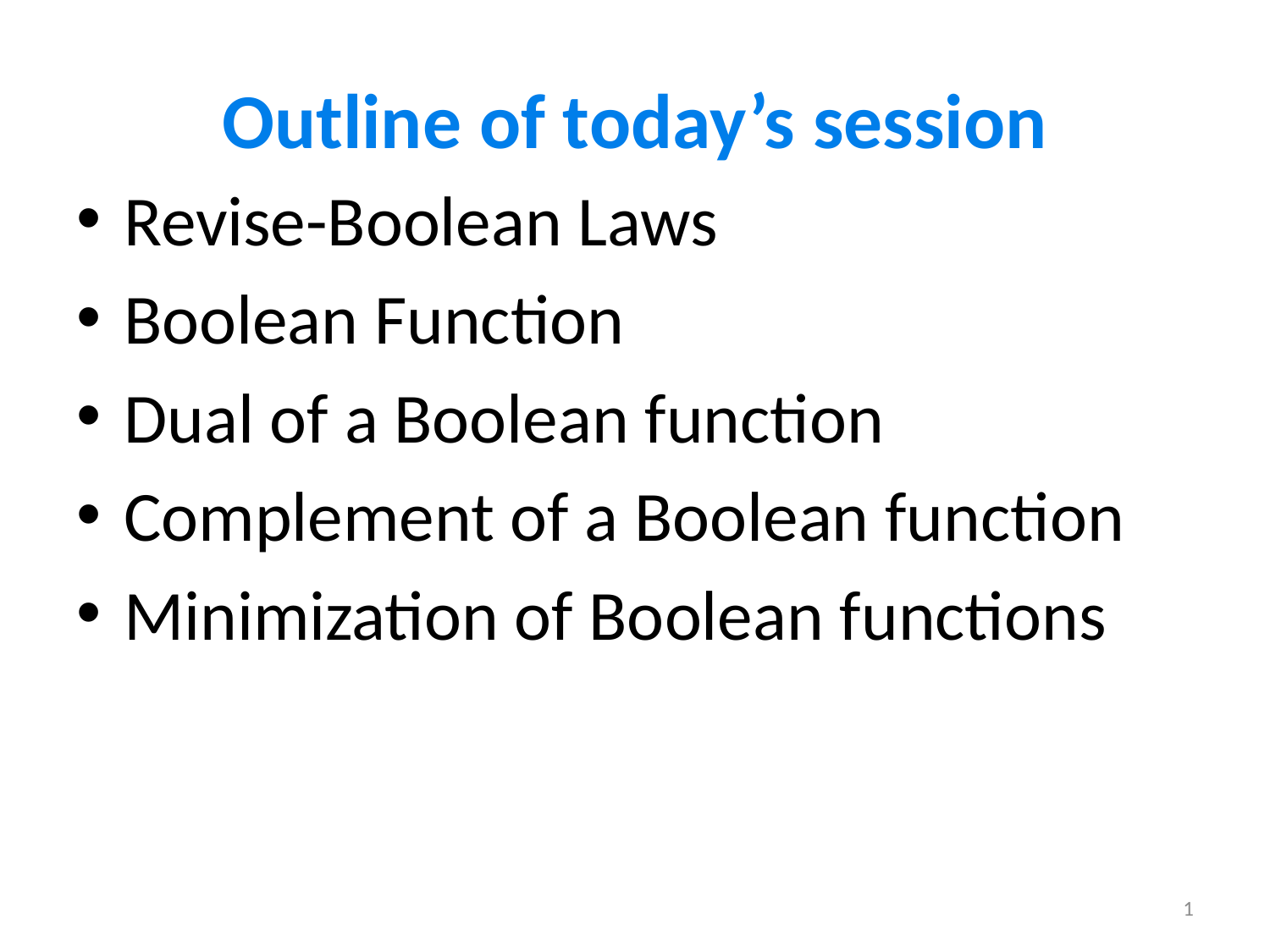

# Outline of today’s session
Revise-Boolean Laws
Boolean Function
Dual of a Boolean function
Complement of a Boolean function
Minimization of Boolean functions
1